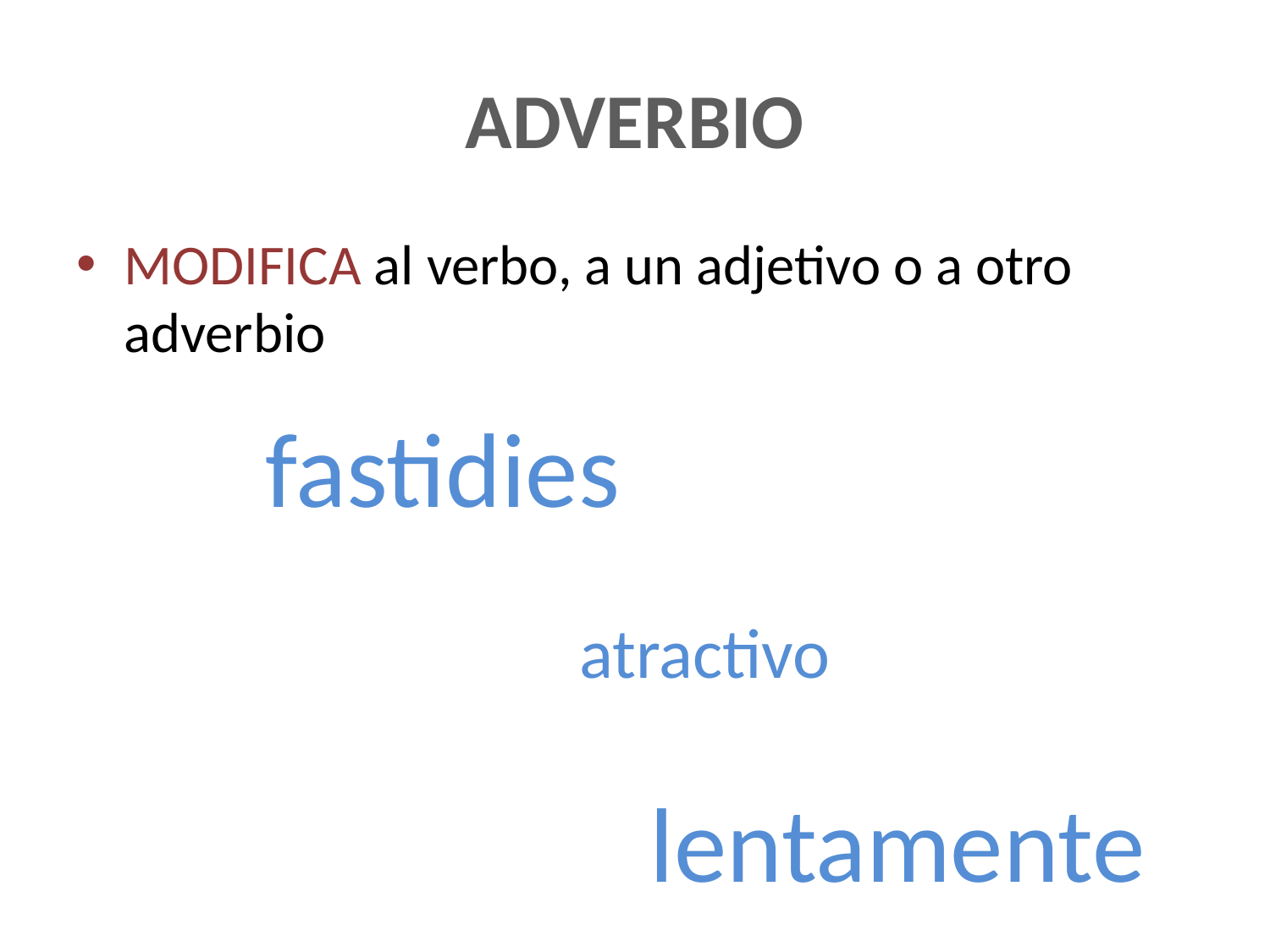

# ADVERBIO
MODIFICA al verbo, a un adjetivo o a otro adverbio
fastidies

atractivo
lentamente